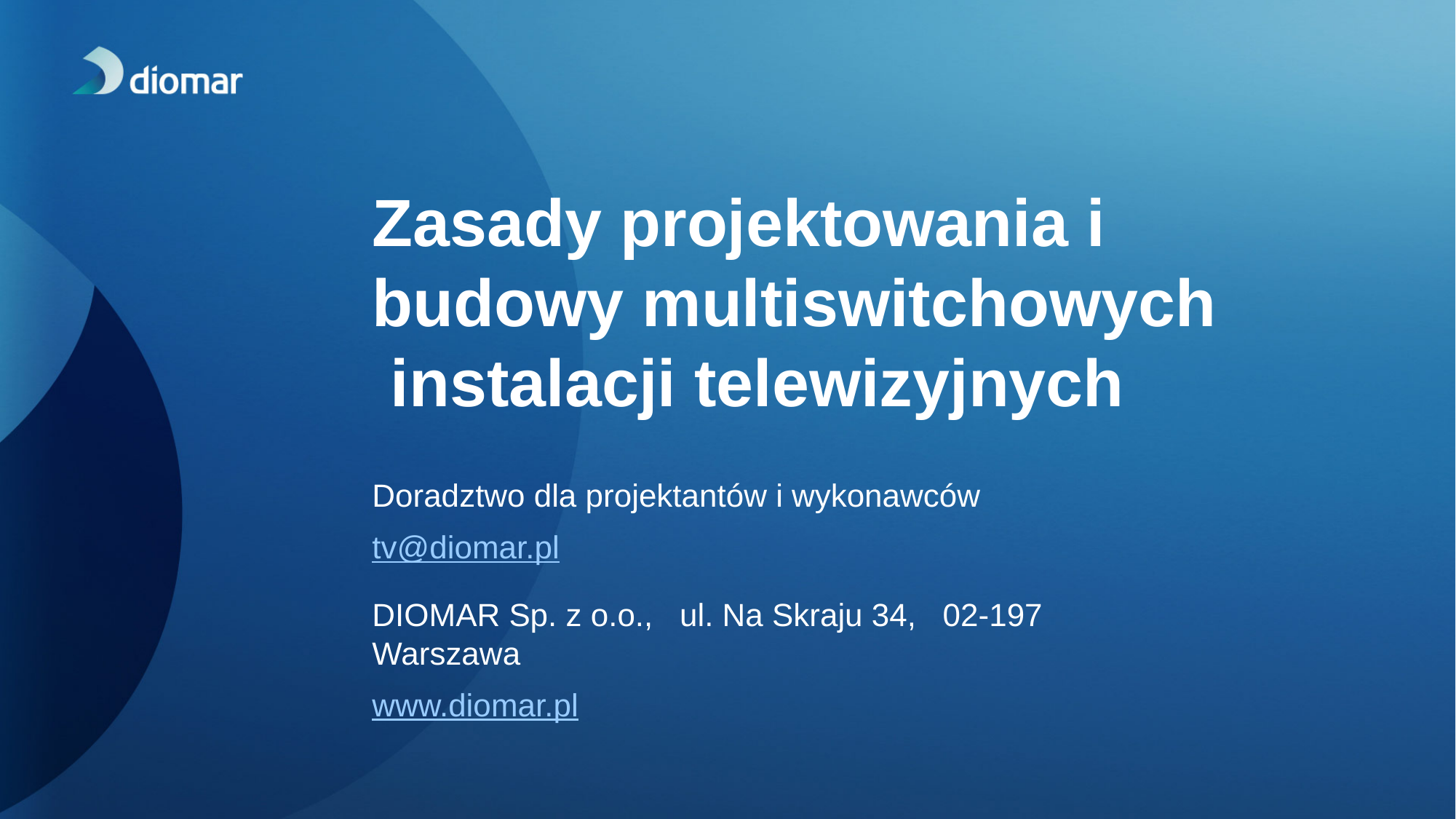

# Zasady projektowania i budowy multiswitchowych  instalacji telewizyjnych
Doradztwo dla projektantów i wykonawców
tv@diomar.pl
DIOMAR Sp. z o.o.,   ul. Na Skraju 34,   02-197 Warszawa
www.diomar.pl